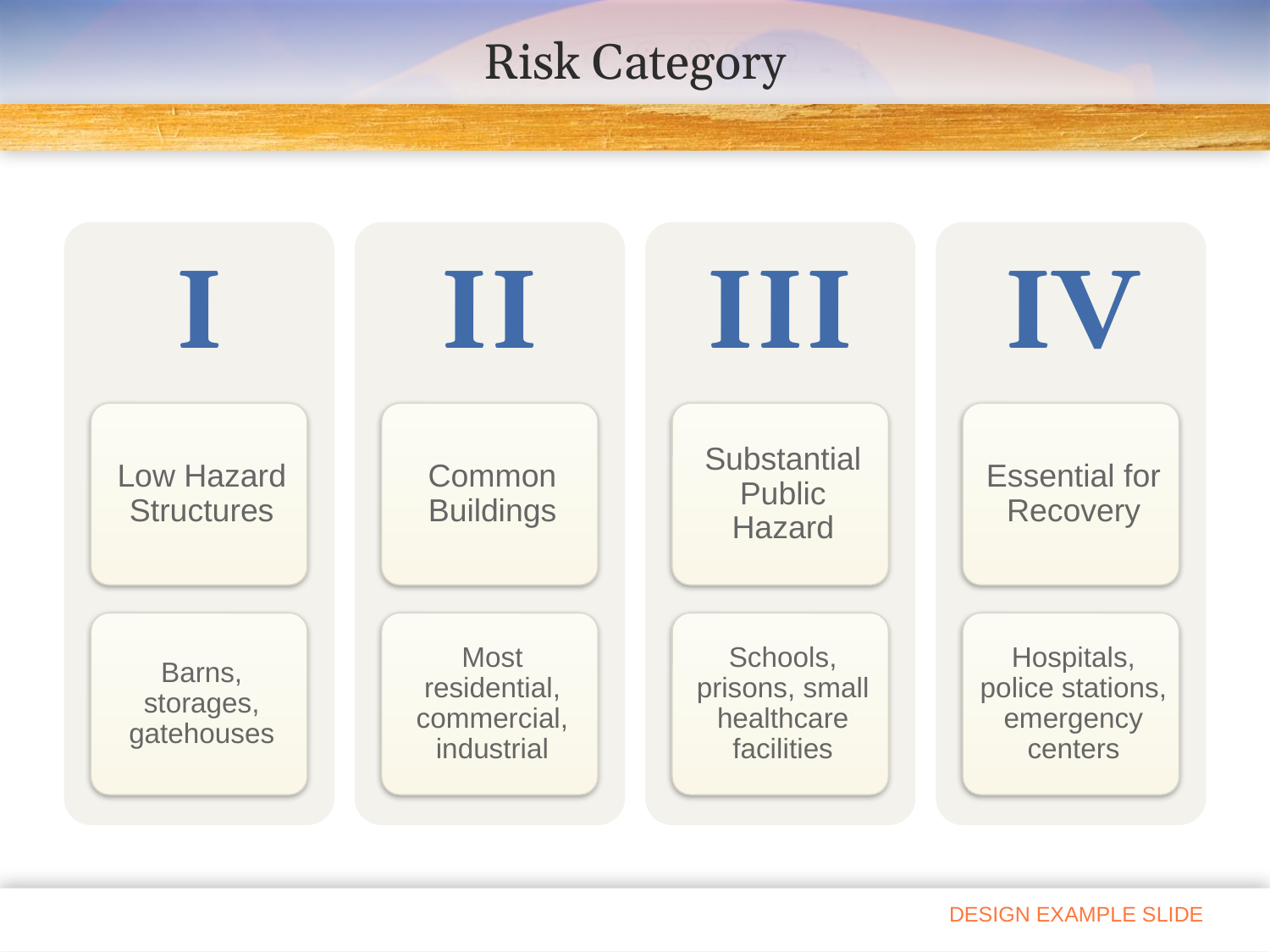

# Risk Category
I
Low Hazard Structures
Barns, storages, gatehouses
II
Common Buildings
Most residential, commercial, industrial
III
Substantial Public Hazard
Schools, prisons, small healthcare facilities
IV
Essential for Recovery
Hospitals, police stations, emergency centers
DESIGN EXAMPLE SLIDE